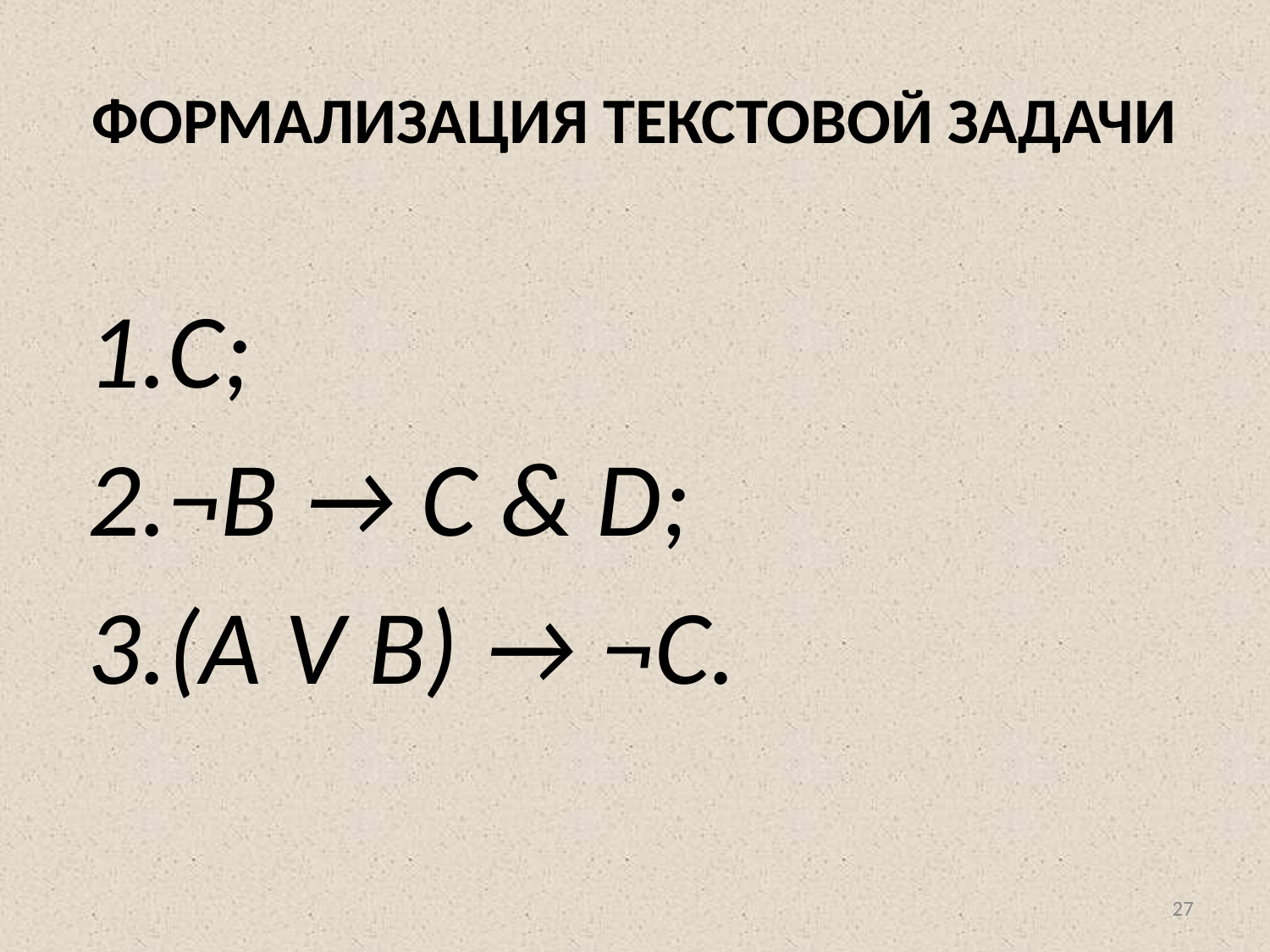

# ФОРМАЛИЗАЦИЯ ТЕКСТОВОЙ ЗАДАЧИ
С;
¬B → C & D;
(A V B) → ¬C.

27